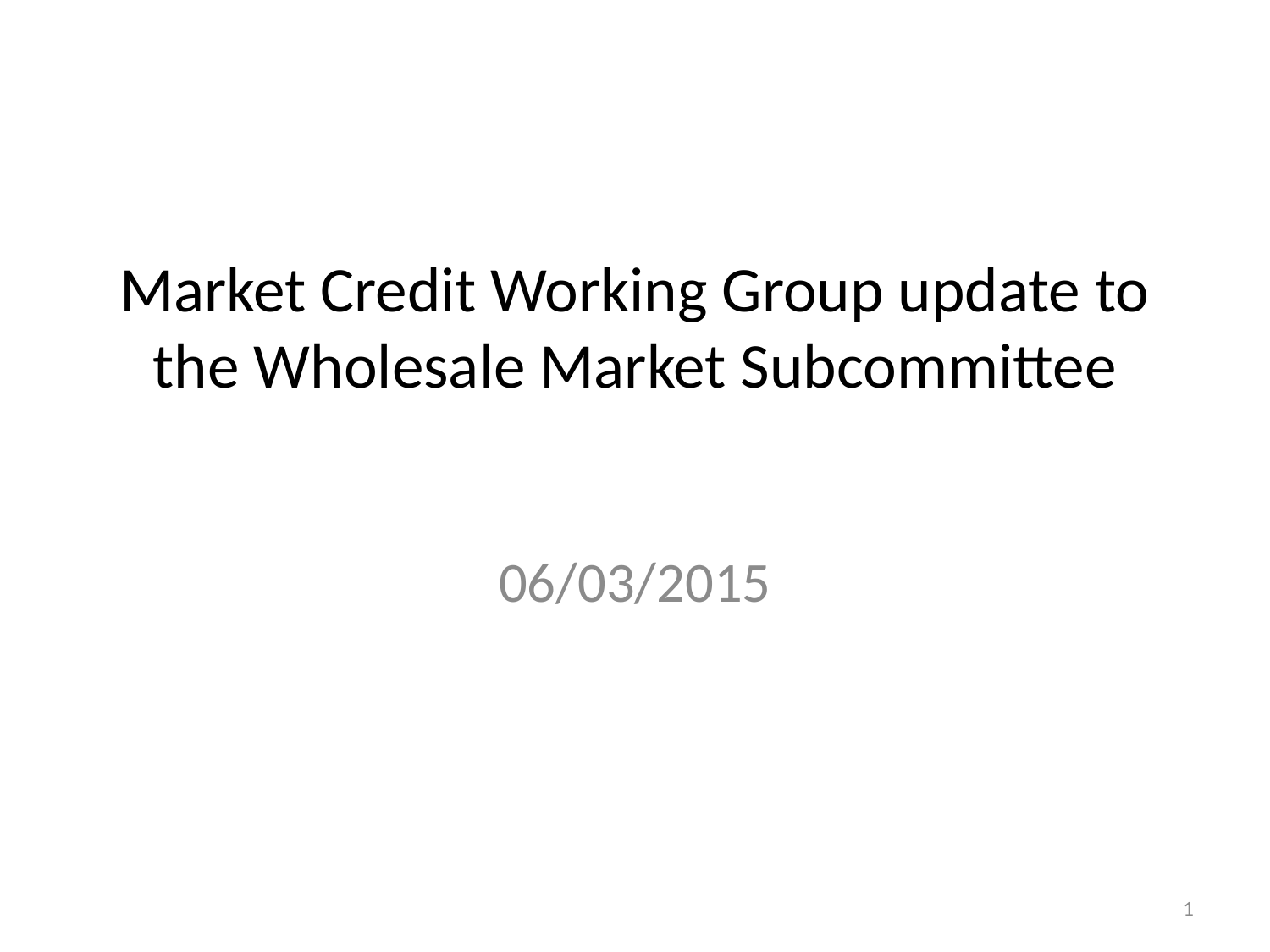

# Market Credit Working Group update to the Wholesale Market Subcommittee
06/03/2015
1